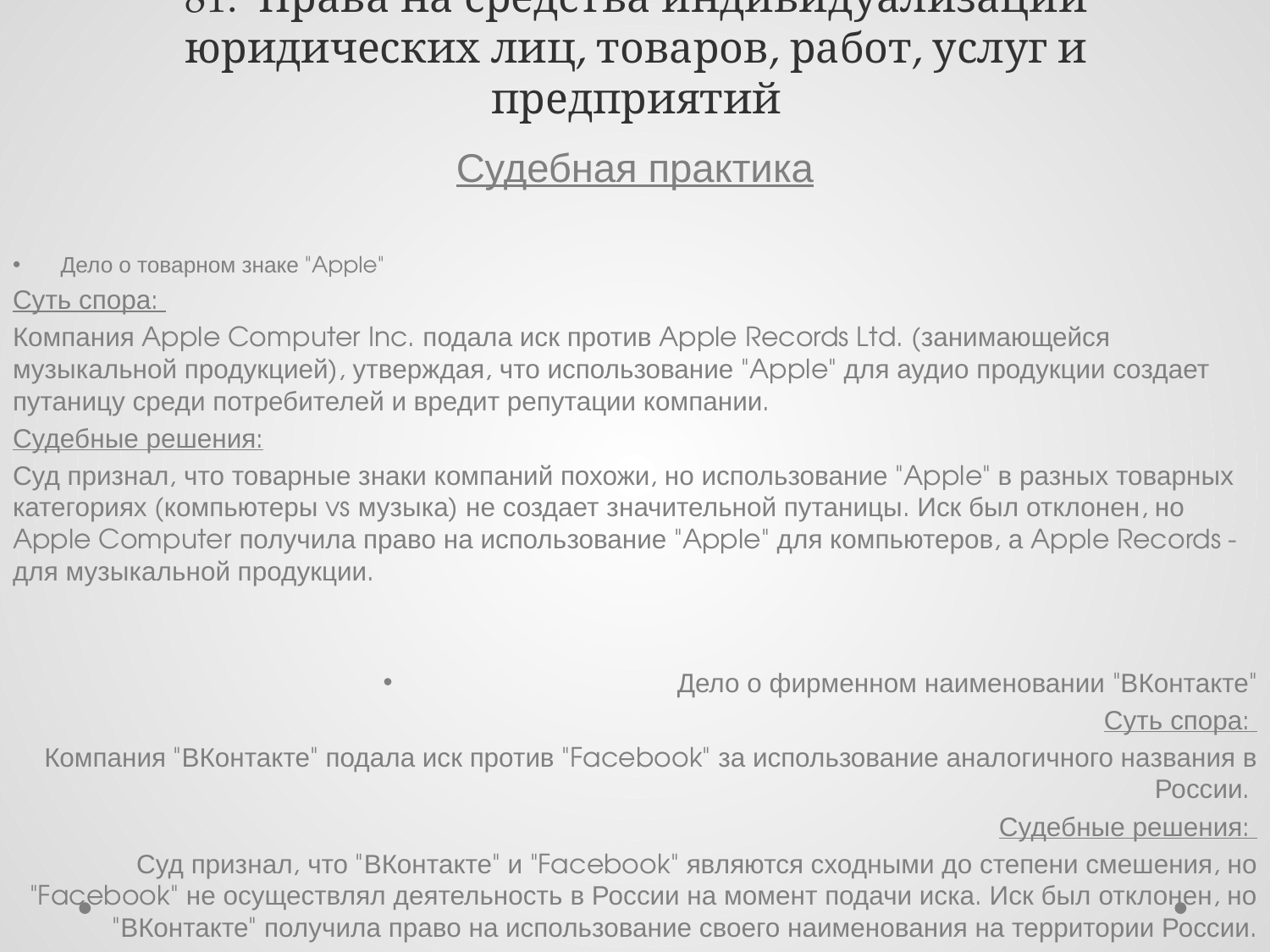

# 81.  Права на средства индивидуализации юридических лиц, товаров, работ, услуг и предприятий
Судебная практика

Дело о товарном знаке "Apple"
Суть спора:
Компания Apple Computer Inc. подала иск против Apple Records Ltd. (занимающейся музыкальной продукцией), утверждая, что использование "Apple" для аудио продукции создает путаницу среди потребителей и вредит репутации компании.
Судебные решения:
Суд признал, что товарные знаки компаний похожи, но использование "Apple" в разных товарных категориях (компьютеры vs музыка) не создает значительной путаницы. Иск был отклонен, но Apple Computer получила право на использование "Apple" для компьютеров, а Apple Records - для музыкальной продукции.

Дело о фирменном наименовании "ВКонтакте"
Суть спора:
Компания "ВКонтакте" подала иск против "Facebook" за использование аналогичного названия в России.
Судебные решения:
Суд признал, что "ВКонтакте" и "Facebook" являются сходными до степени смешения, но "Facebook" не осуществлял деятельность в России на момент подачи иска. Иск был отклонен, но "ВКонтакте" получила право на использование своего наименования на территории России.